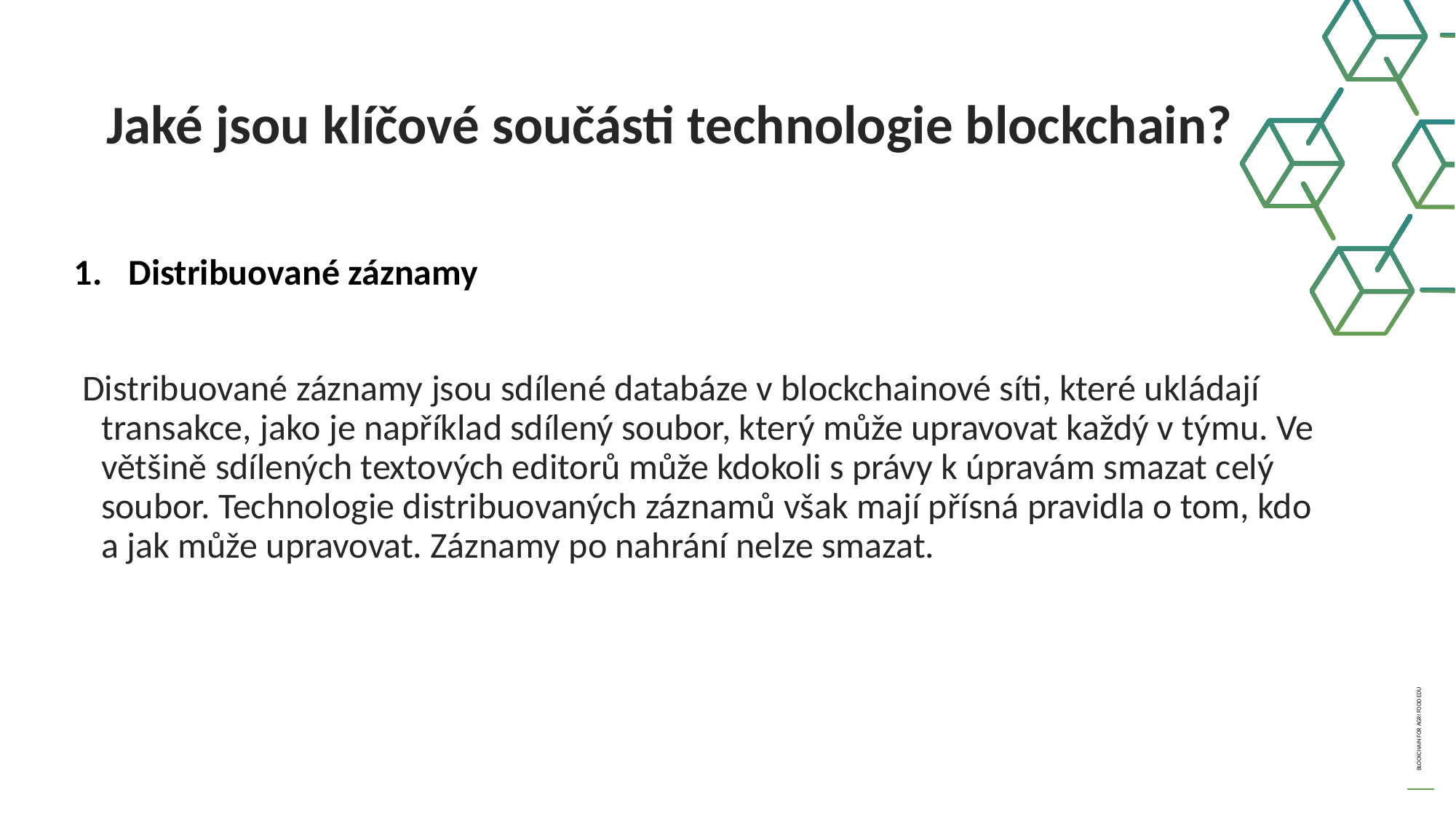

Jaké jsou klíčové součásti technologie blockchain?
Distribuované záznamy

 Distribuované záznamy jsou sdílené databáze v blockchainové síti, které ukládají transakce, jako je například sdílený soubor, který může upravovat každý v týmu. Ve většině sdílených textových editorů může kdokoli s právy k úpravám smazat celý soubor. Technologie distribuovaných záznamů však mají přísná pravidla o tom, kdo a jak může upravovat. Záznamy po nahrání nelze smazat.